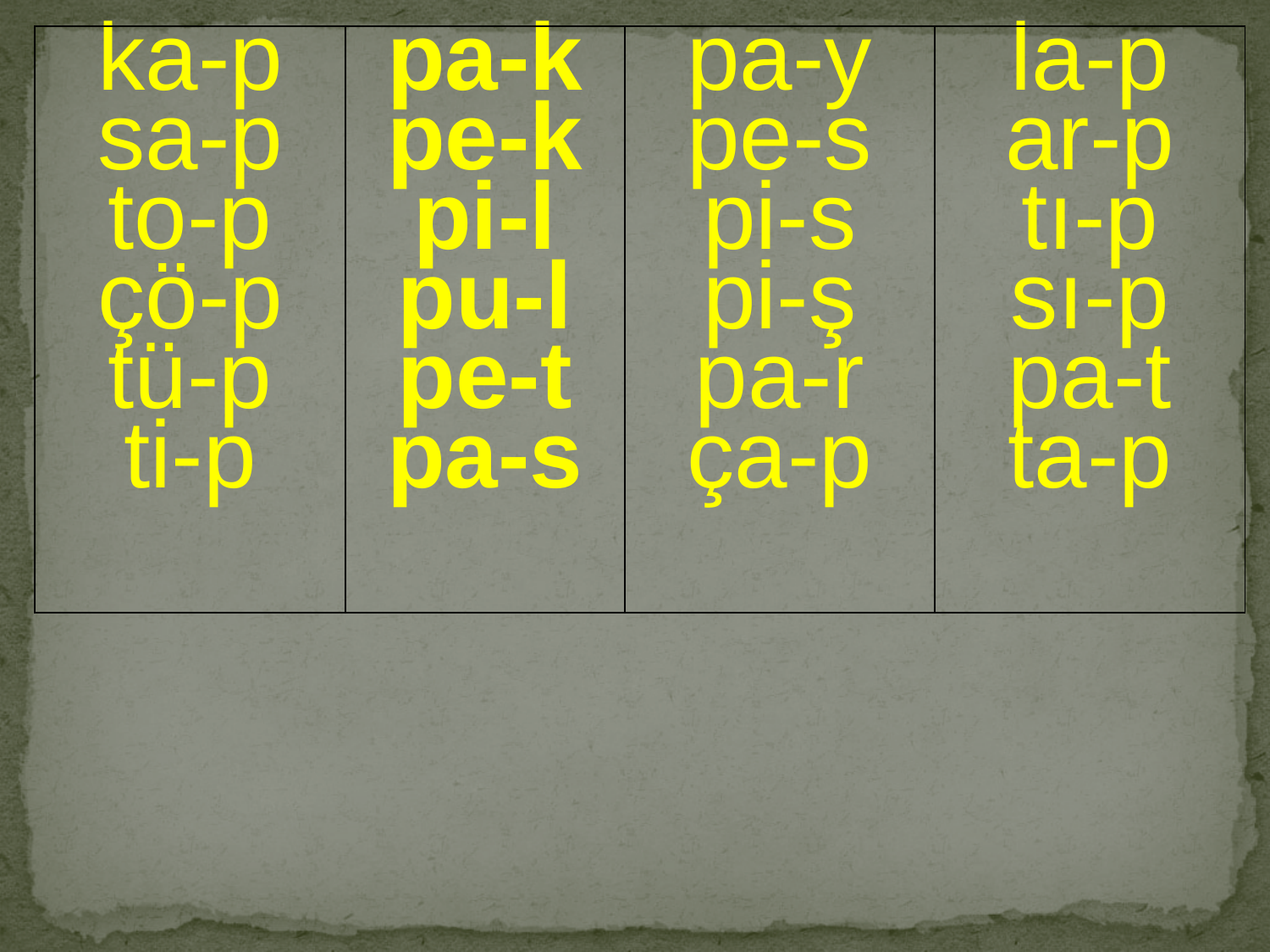

| ka-p sa-p to-p çö-p tü-p ti-p | pa-k pe-k pi-l pu-l pe-t pa-s | pa-y pe-s pi-s pi-ş pa-r ça-p | la-p ar-p tı-p sı-p pa-t ta-p |
| --- | --- | --- | --- |